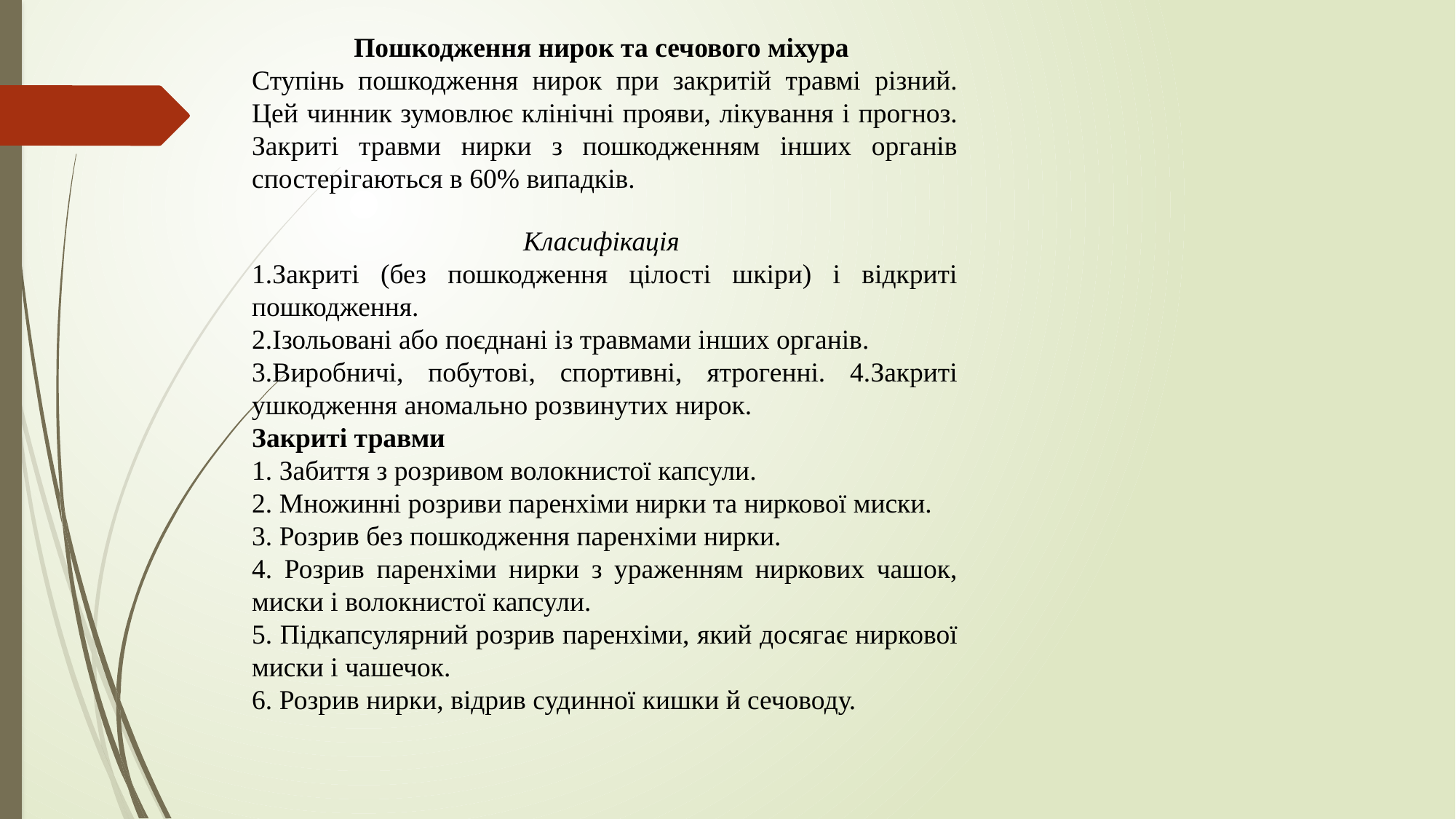

Пошкодження нирок та сечового мiхура
Ступінь пошкодження нирок при закритій травмі різний. Цей чинник зумовлює клінічні прояви, лікування і прогноз. Закриті травми нирки з пошкодженням інших органів спостерігаються в 60% випадків.
Класифікація
1.Закриті (без пошкодження цілості шкіри) і відкриті пошкодження.
2.Ізольовані або поєднані із травмами інших органів.
3.Виробничі, побутові, спортивні, ятрогенні. 4.Закриті ушкодження аномально розвинутих нирок.
Закриті травми
1. Забиття з розривом волокнистої капсули.
2. Множинні розриви паренхіми нирки та ниркової миски.
3. Розрив без пошкодження паренхіми нирки.
4. Розрив паренхіми нирки з ураженням ниркових чашок, миски і волокнистої капсули.
5. Підкапсулярний розрив паренхіми, який досягає ниркової миски і чашечок.
6. Розрив нирки, відрив судинної кишки й сечоводу.